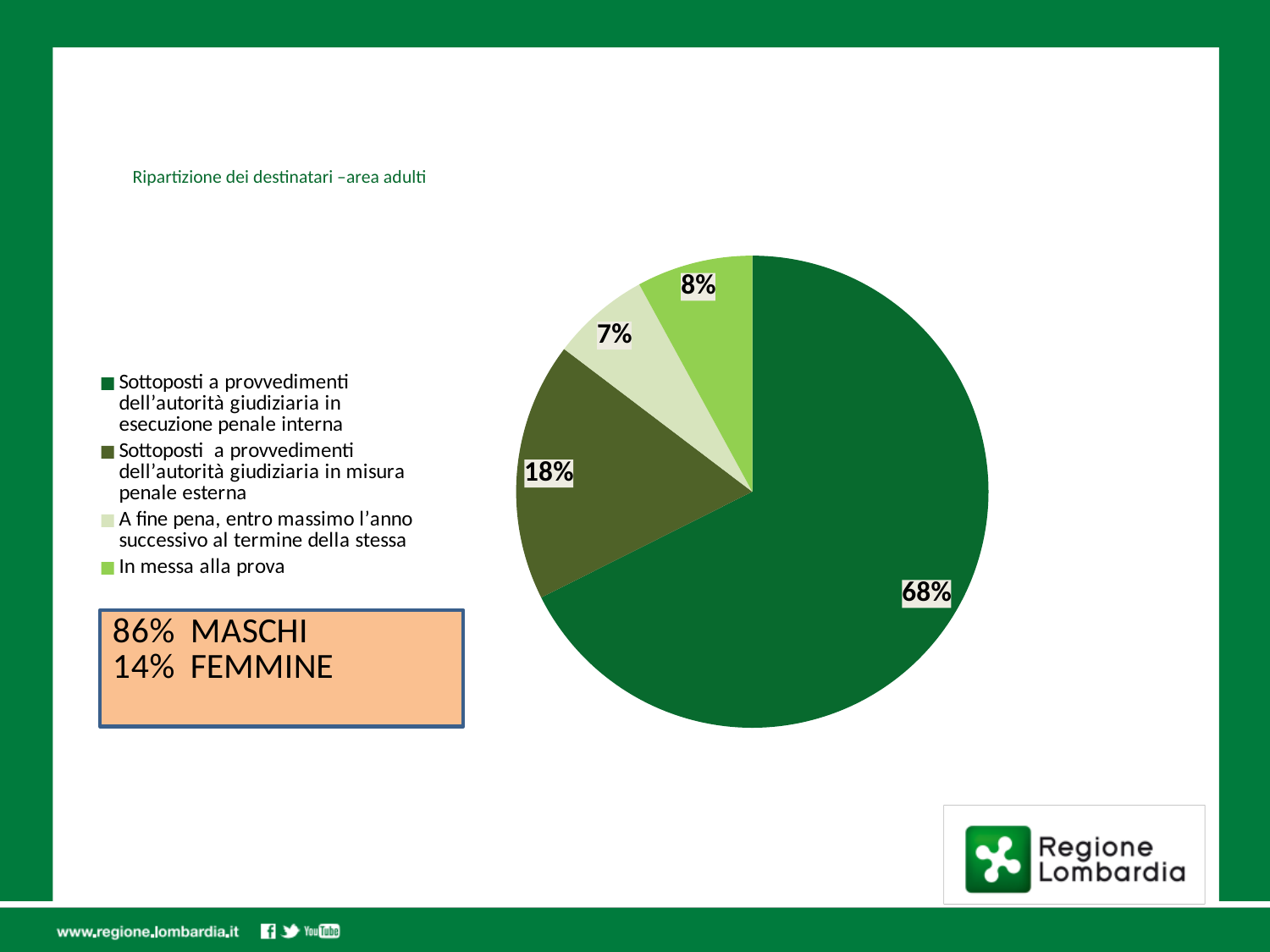

Ripartizione dei destinatari –area adulti

[unsupported chart]